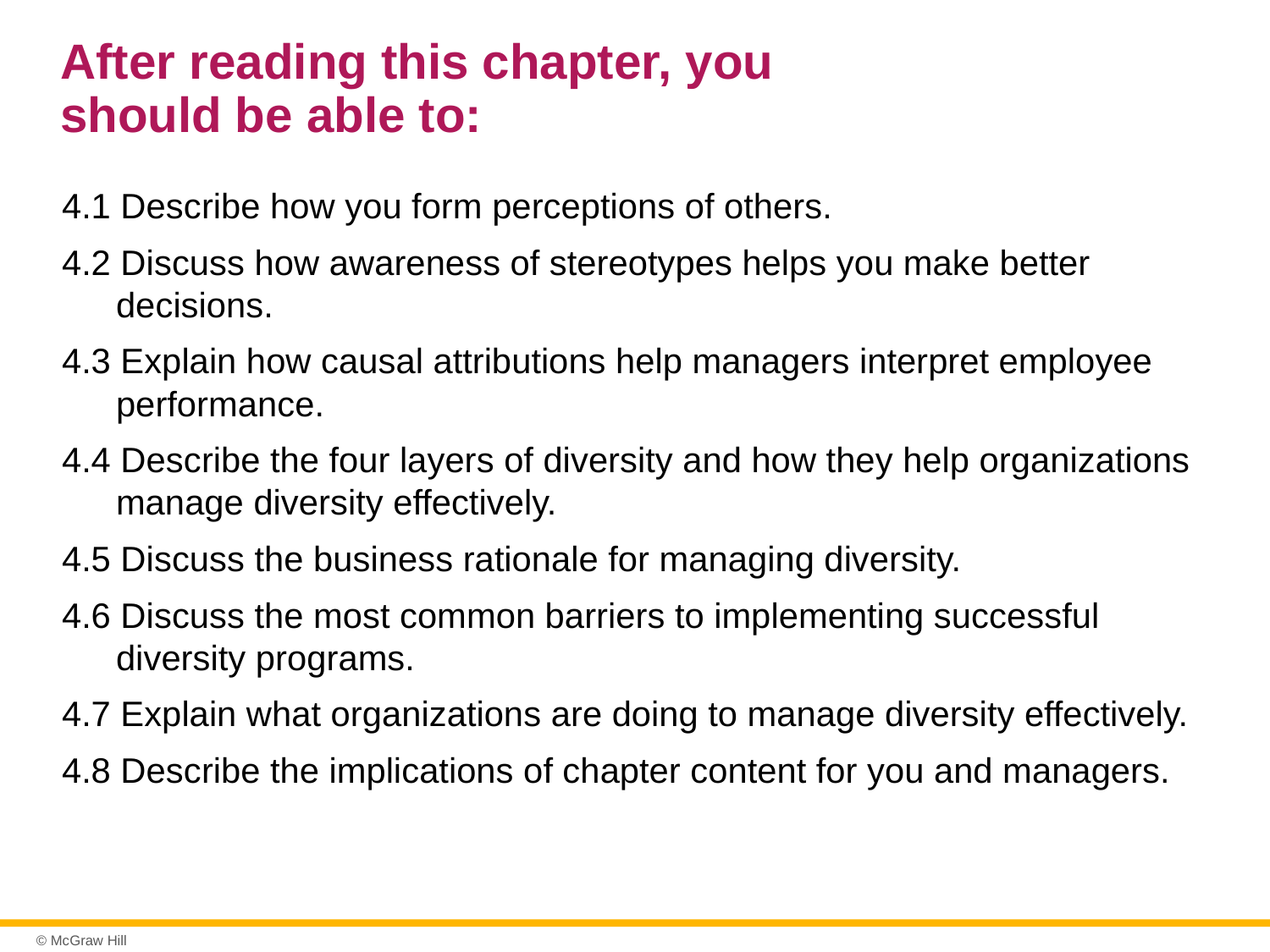

# After reading this chapter, you should be able to:
4.1 Describe how you form perceptions of others.
4.2 Discuss how awareness of stereotypes helps you make better decisions.
4.3 Explain how causal attributions help managers interpret employee performance.
4.4 Describe the four layers of diversity and how they help organizations manage diversity effectively.
4.5 Discuss the business rationale for managing diversity.
4.6 Discuss the most common barriers to implementing successful diversity programs.
4.7 Explain what organizations are doing to manage diversity effectively.
4.8 Describe the implications of chapter content for you and managers.